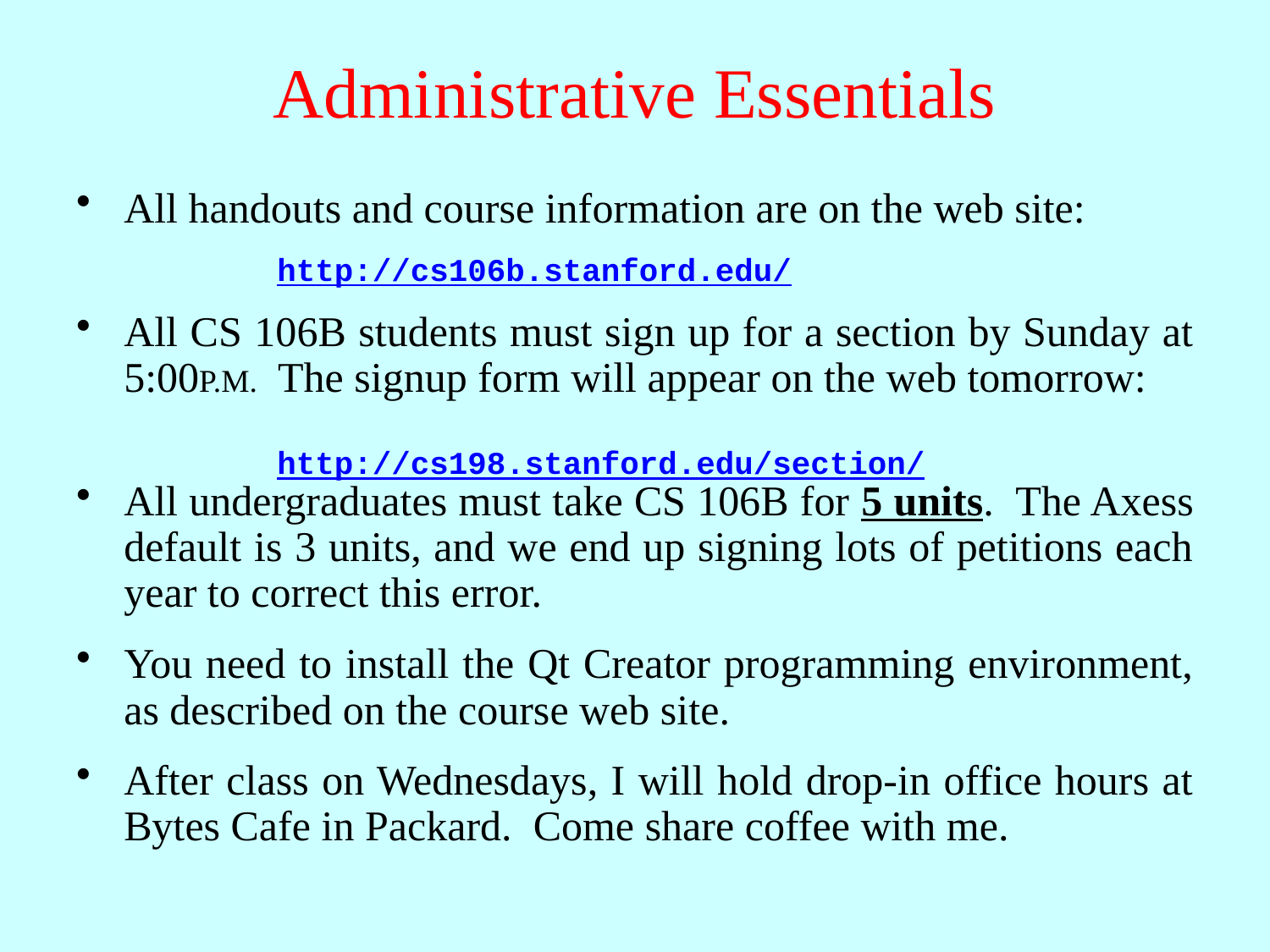

# Administrative Essentials
All handouts and course information are on the web site:
All CS 106B students must sign up for a section by Sunday at 5:00P.M.  The signup form will appear on the web tomorrow:
All undergraduates must take CS 106B for 5 units.  The Axess default is 3 units, and we end up signing lots of petitions each year to correct this error.
You need to install the Qt Creator programming environment, as described on the course web site.
After class on Wednesdays, I will hold drop-in office hours at Bytes Cafe in Packard.  Come share coffee with me.

http://cs106b.stanford.edu/

http://cs198.stanford.edu/section/